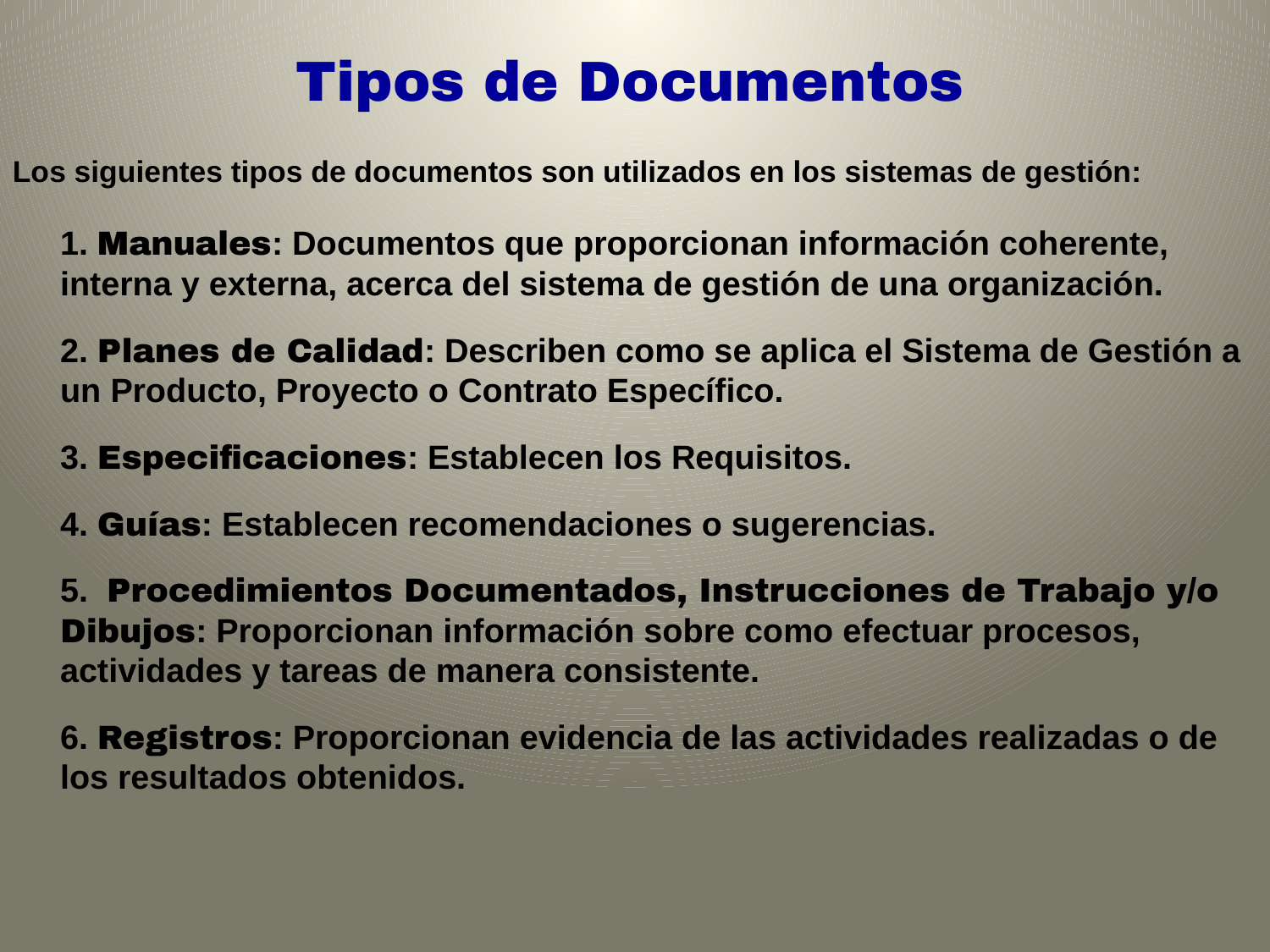

Tipos de Documentos
Los siguientes tipos de documentos son utilizados en los sistemas de gestión:

	1. Manuales: Documentos que proporcionan información coherente, interna y externa, acerca del sistema de gestión de una organización.

	2. Planes de Calidad: Describen como se aplica el Sistema de Gestión a un Producto, Proyecto o Contrato Específico.

 	3. Especificaciones: Establecen los Requisitos.

	4. Guías: Establecen recomendaciones o sugerencias.

	5.  Procedimientos Documentados, Instrucciones de Trabajo y/o Dibujos: Proporcionan información sobre como efectuar procesos, actividades y tareas de manera consistente.

	6. Registros: Proporcionan evidencia de las actividades realizadas o de los resultados obtenidos.